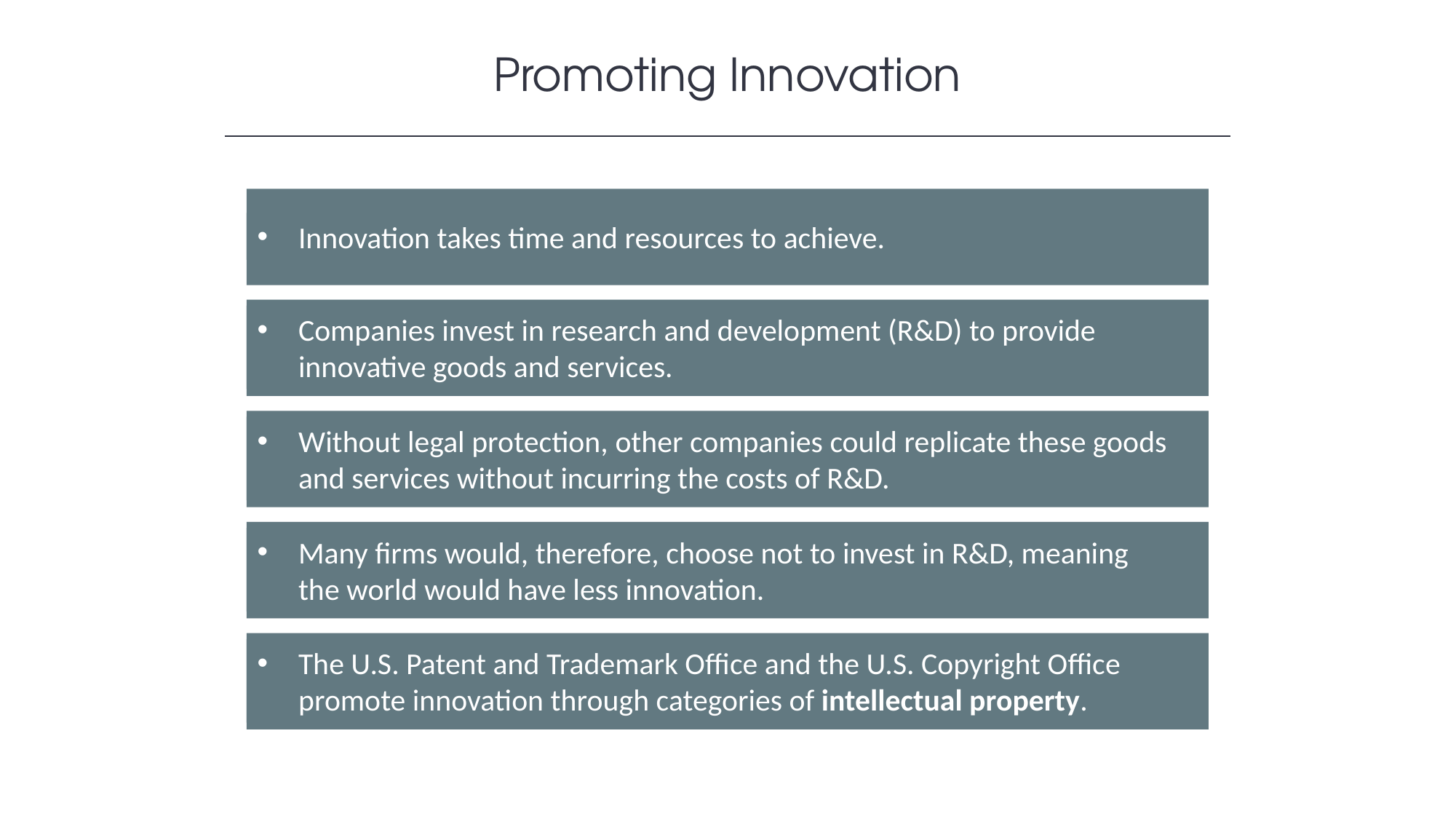

Promoting Innovation

Innovation takes time and resources to achieve.

Companies invest in research and development (R&D) to provide innovative goods and services.

Without legal protection, other companies could replicate these goods and services without incurring the costs of R&D.

Many firms would, therefore, choose not to invest in R&D, meaning the world would have less innovation.

The U.S. Patent and Trademark Office and the U.S. Copyright Office promote innovation through categories of intellectual property.